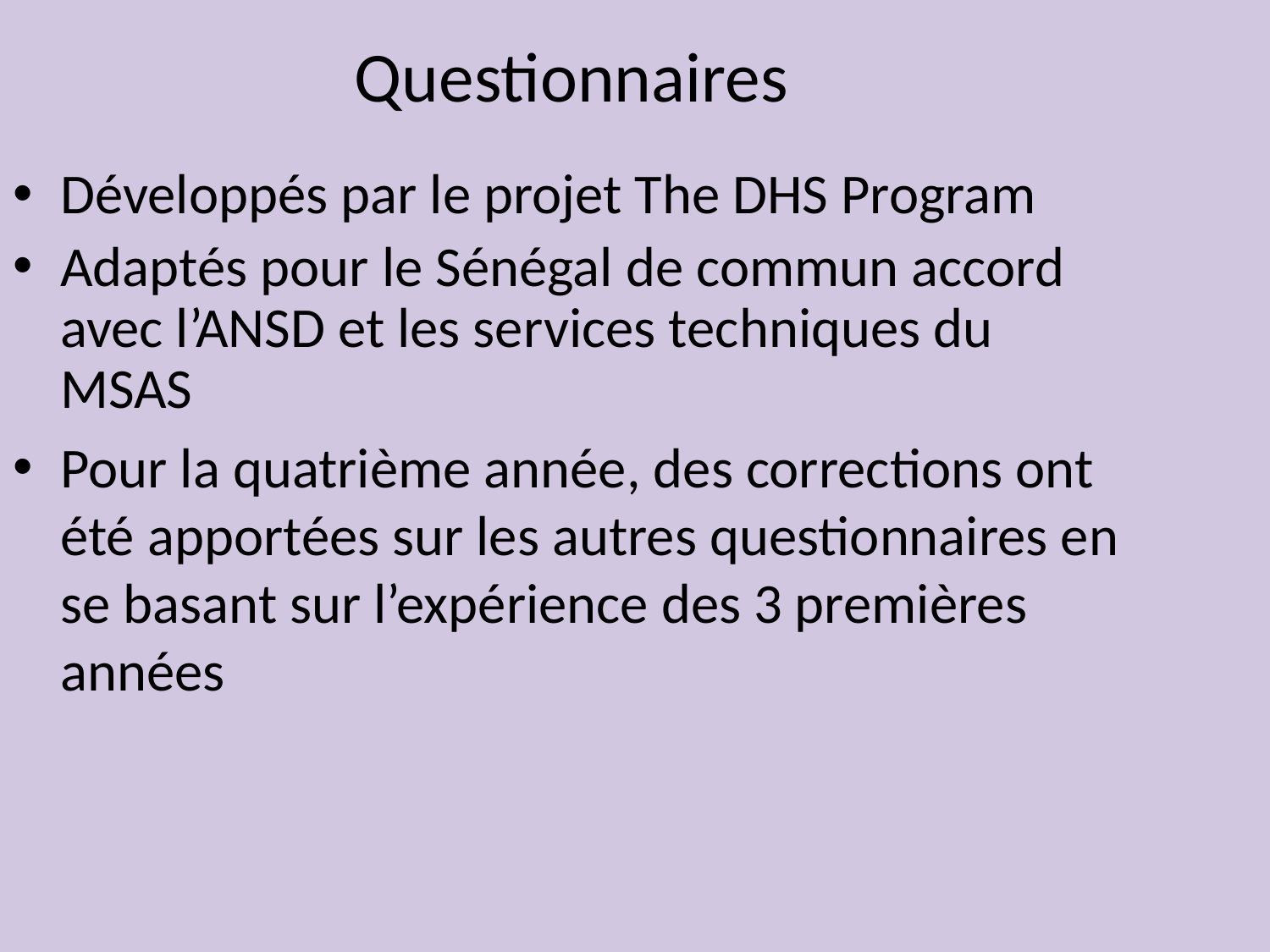

Questionnaires
Développés par le projet The DHS Program
Adaptés pour le Sénégal de commun accord avec l’ANSD et les services techniques du MSAS
Pour la quatrième année, des corrections ont été apportées sur les autres questionnaires en se basant sur l’expérience des 3 premières années